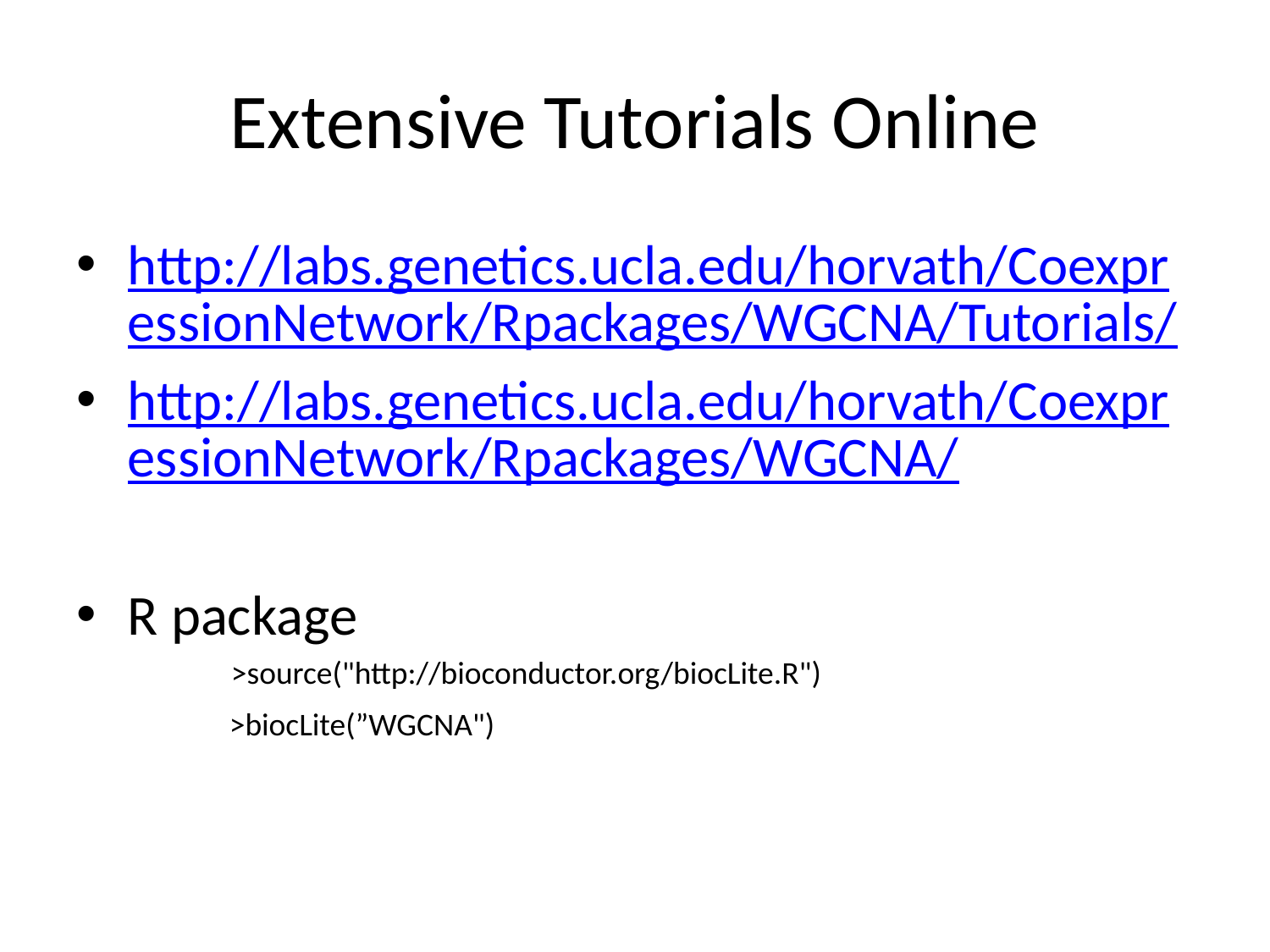

# Extensive Tutorials Online
http://labs.genetics.ucla.edu/horvath/CoexpressionNetwork/Rpackages/WGCNA/Tutorials/
http://labs.genetics.ucla.edu/horvath/CoexpressionNetwork/Rpackages/WGCNA/

R package

>source("http://bioconductor.org/biocLite.R")
>biocLite(”WGCNA")